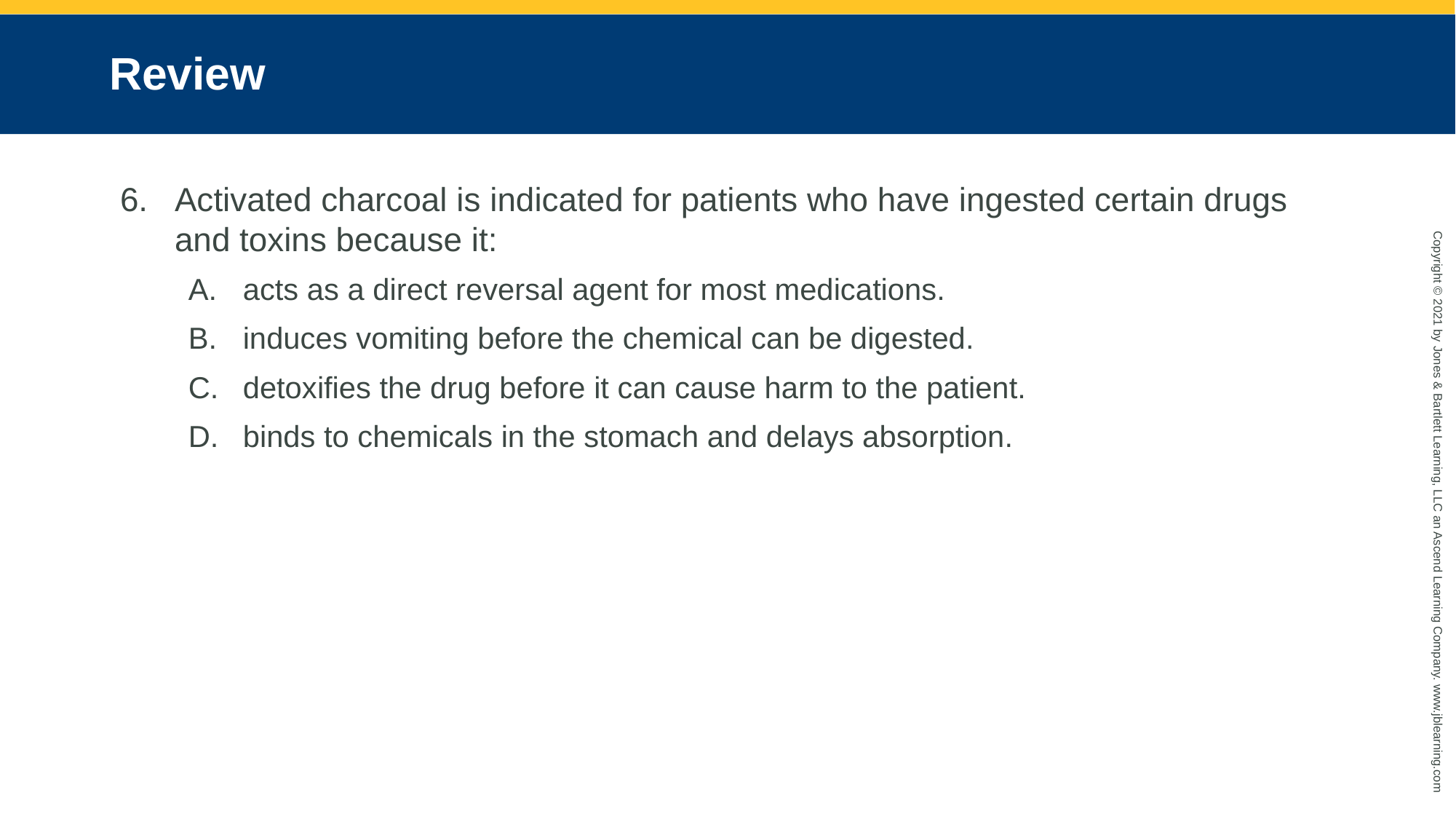

# Review
Activated charcoal is indicated for patients who have ingested certain drugs and toxins because it:
acts as a direct reversal agent for most medications.
induces vomiting before the chemical can be digested.
detoxifies the drug before it can cause harm to the patient.
binds to chemicals in the stomach and delays absorption.